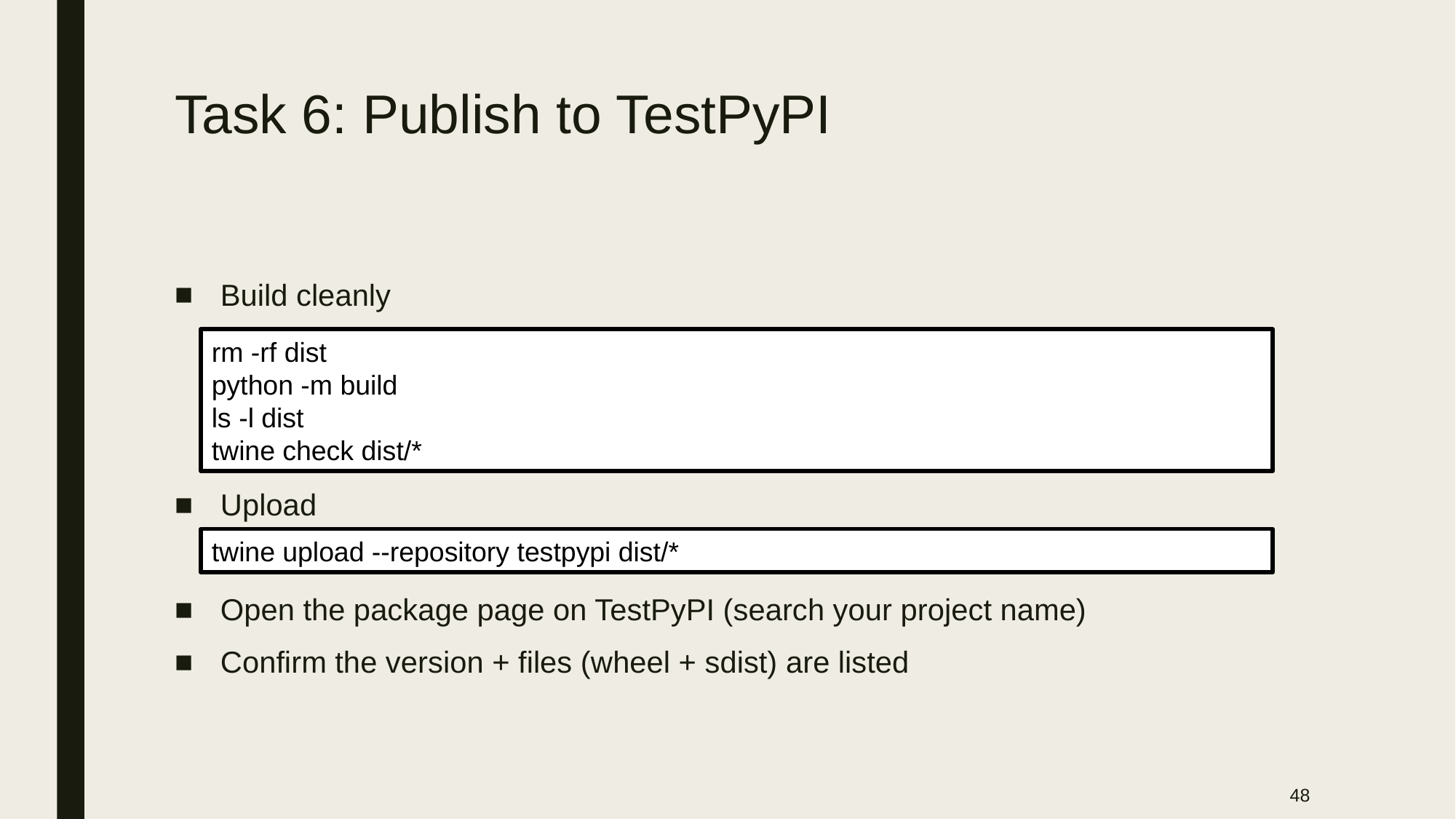

# Task 6: Publish to TestPyPI
Build cleanly

Upload

Open the package page on TestPyPI (search your project name)
Confirm the version + files (wheel + sdist) are listed
rm -rf dist
python -m build
ls -l dist
twine check dist/*
twine upload --repository testpypi dist/*
48